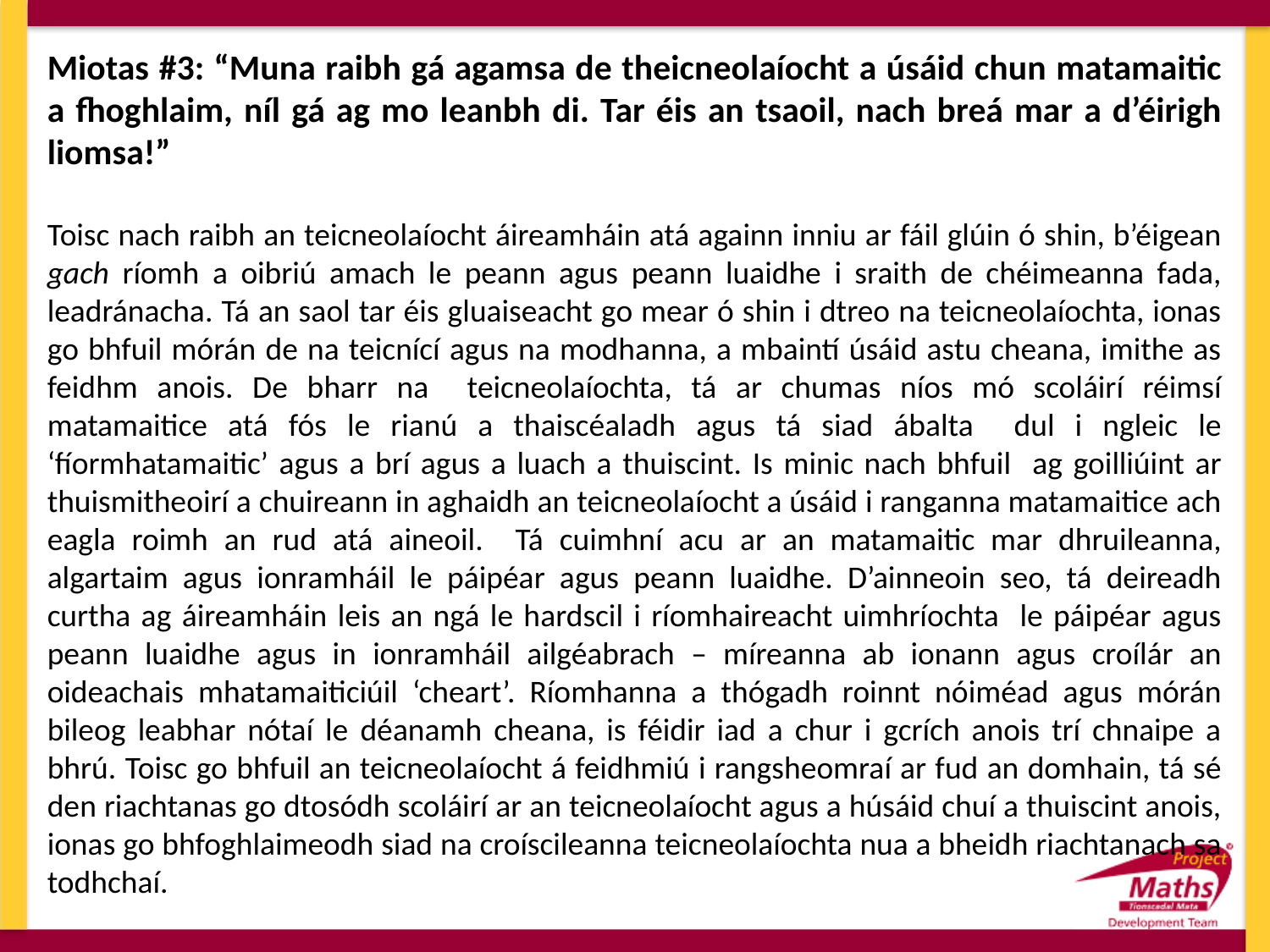

Miotas #3: “Muna raibh gá agamsa de theicneolaíocht a úsáid chun matamaitic a fhoghlaim, níl gá ag mo leanbh di. Tar éis an tsaoil, nach breá mar a d’éirigh liomsa!”

Toisc nach raibh an teicneolaíocht áireamháin atá againn inniu ar fáil glúin ó shin, b’éigean gach ríomh a oibriú amach le peann agus peann luaidhe i sraith de chéimeanna fada, leadránacha. Tá an saol tar éis gluaiseacht go mear ó shin i dtreo na teicneolaíochta, ionas go bhfuil mórán de na teicnící agus na modhanna, a mbaintí úsáid astu cheana, imithe as feidhm anois. De bharr na  teicneolaíochta, tá ar chumas níos mó scoláirí réimsí matamaitice atá fós le rianú a thaiscéaladh agus tá siad ábalta  dul i ngleic le ‘fíormhatamaitic’ agus a brí agus a luach a thuiscint. Is minic nach bhfuil  ag goilliúint ar thuismitheoirí a chuireann in aghaidh an teicneolaíocht a úsáid i ranganna matamaitice ach eagla roimh an rud atá aineoil.  Tá cuimhní acu ar an matamaitic mar dhruileanna, algartaim agus ionramháil le páipéar agus peann luaidhe. D’ainneoin seo, tá deireadh curtha ag áireamháin leis an ngá le hardscil i ríomhaireacht uimhríochta  le páipéar agus peann luaidhe agus in ionramháil ailgéabrach – míreanna ab ionann agus croílár an oideachais mhatamaiticiúil ‘cheart’. Ríomhanna a thógadh roinnt nóiméad agus mórán bileog leabhar nótaí le déanamh cheana, is féidir iad a chur i gcrích anois trí chnaipe a bhrú. Toisc go bhfuil an teicneolaíocht á feidhmiú i rangsheomraí ar fud an domhain, tá sé den riachtanas go dtosódh scoláirí ar an teicneolaíocht agus a húsáid chuí a thuiscint anois, ionas go bhfoghlaimeodh siad na croíscileanna teicneolaíochta nua a bheidh riachtanach sa todhchaí.
#